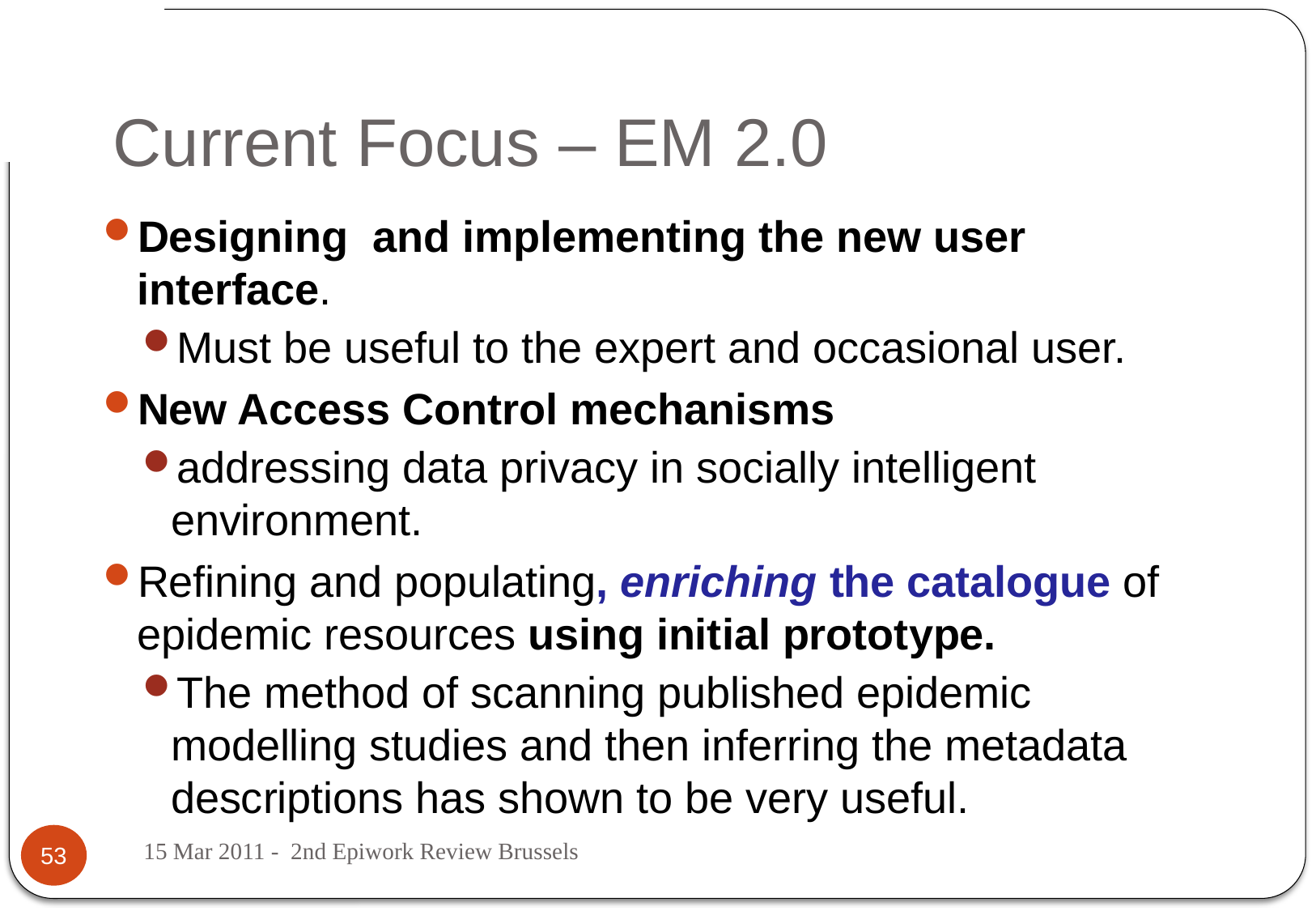

# Current Focus – EM 2.0
Designing  and implementing the new user interface.
Must be useful to the expert and occasional user.
New Access Control mechanisms
addressing data privacy in socially intelligent environment.
Refining and populating, enriching the catalogue of epidemic resources using initial prototype.
The method of scanning published epidemic modelling studies and then inferring the metadata descriptions has shown to be very useful.

15 Mar 2011 -  2nd Epiwork Review Brussels
53